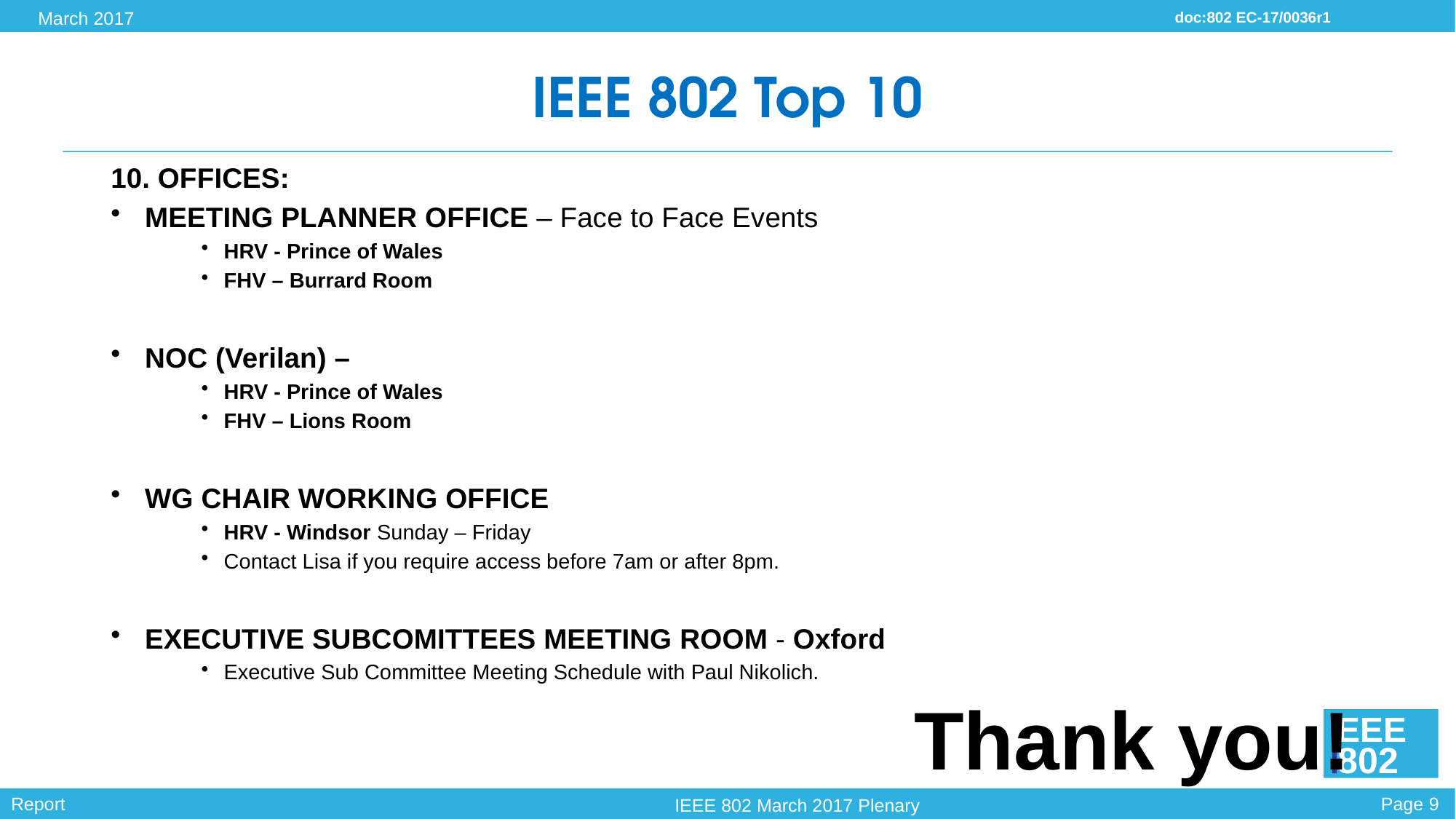

# IEEE 802 Top 10
10. OFFICES:
MEETING PLANNER OFFICE – Face to Face Events
HRV - Prince of Wales
FHV – Burrard Room

NOC (Verilan) –
HRV - Prince of Wales
FHV – Lions Room

WG CHAIR WORKING OFFICE
HRV - Windsor Sunday – Friday
Contact Lisa if you require access before 7am or after 8pm.

EXECUTIVE SUBCOMITTEES MEETING ROOM - Oxford
Executive Sub Committee Meeting Schedule with Paul Nikolich.
Thank you!